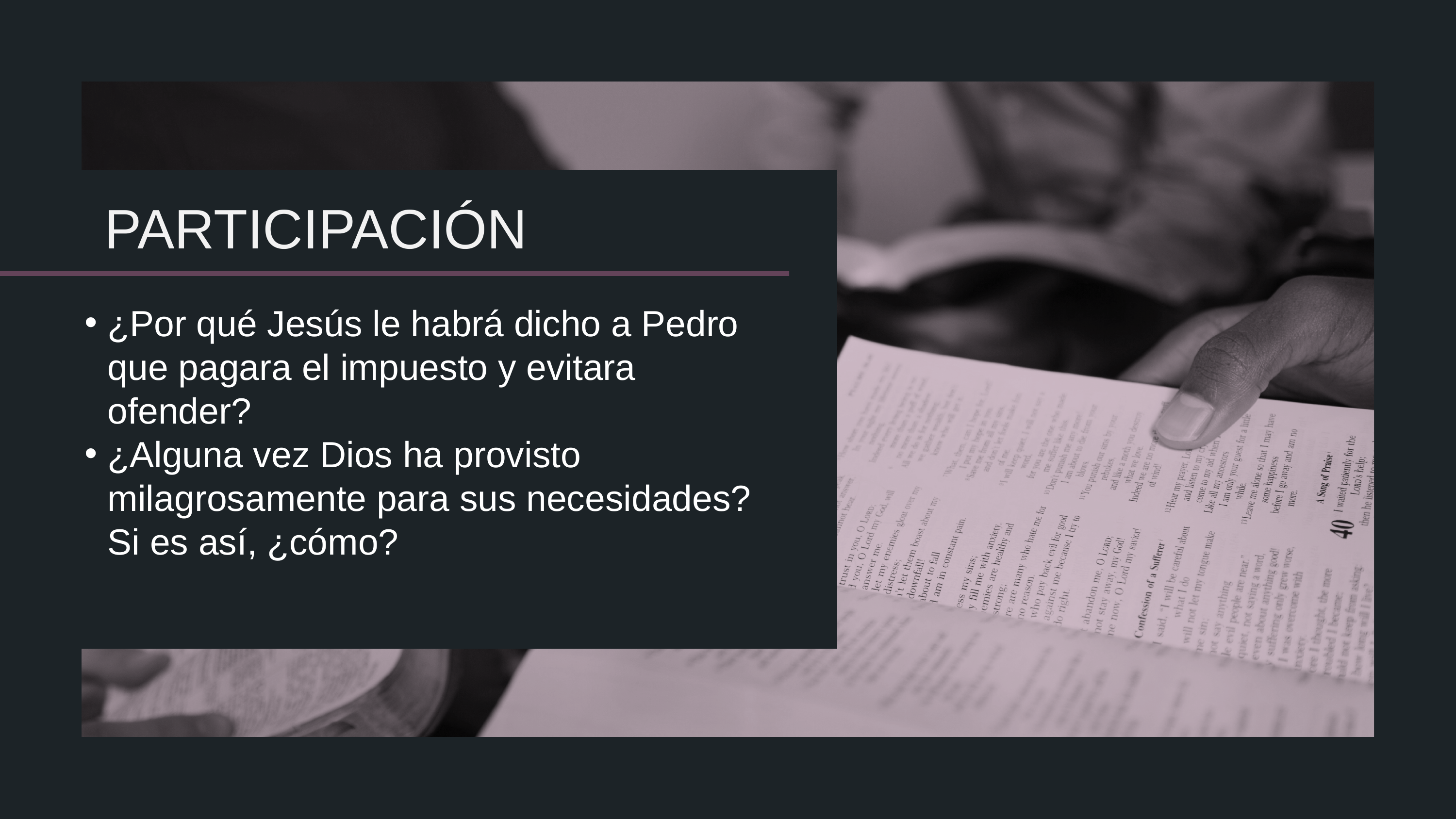

¿Por qué Jesús le habrá dicho a Pedro que pagara el impuesto y evitara ofender?
¿Alguna vez Dios ha provisto milagrosamente para sus necesidades? Si es así, ¿cómo?